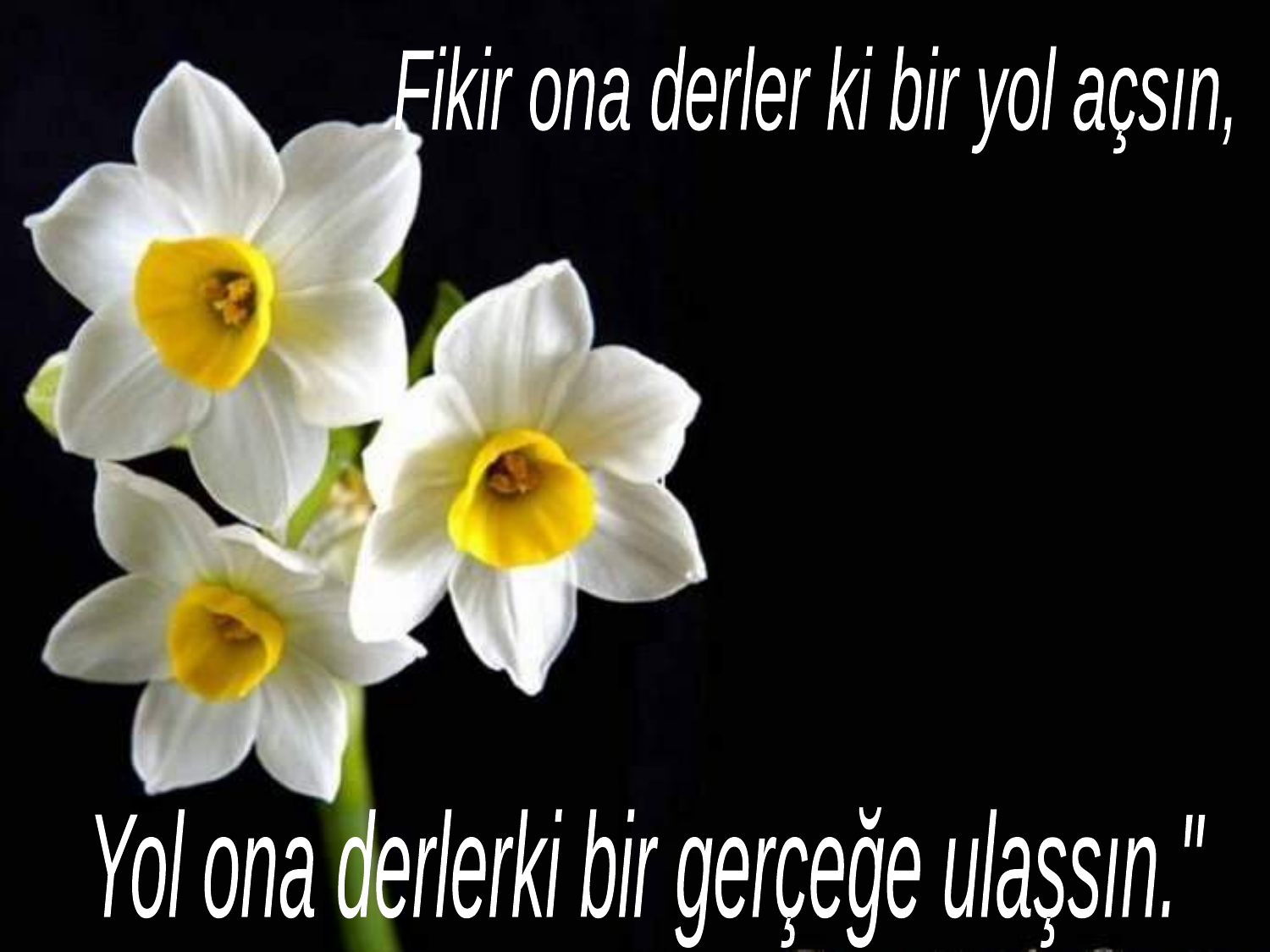

Fikir ona derler ki bir yol açsın,
Yol ona derlerki bir gerçeğe ulaşsın."